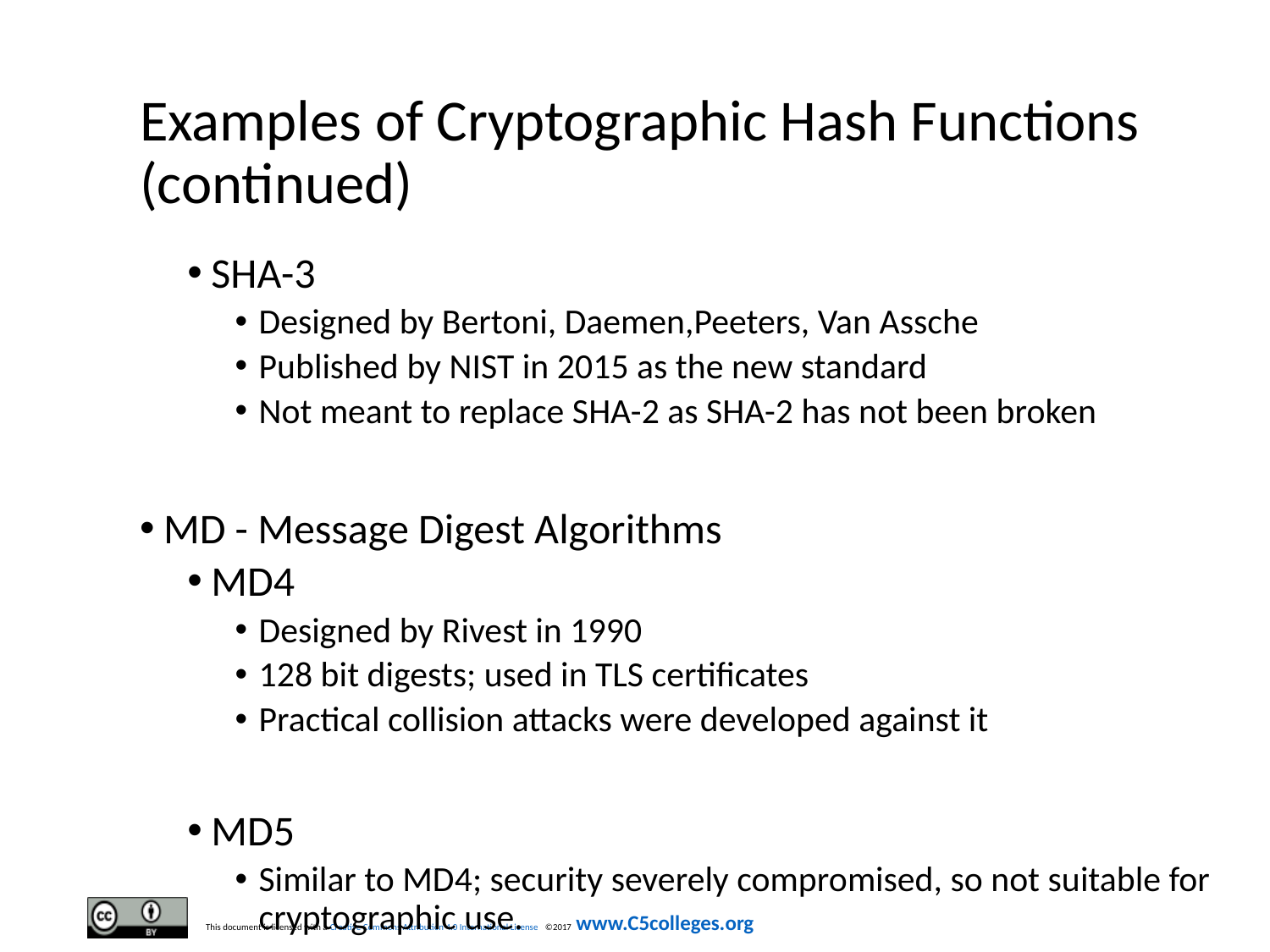

# Examples of Cryptographic Hash Functions (continued)
SHA-3
Designed by Bertoni, Daemen,Peeters, Van Assche
Published by NIST in 2015 as the new standard
Not meant to replace SHA-2 as SHA-2 has not been broken

MD - Message Digest Algorithms
MD4
Designed by Rivest in 1990
128 bit digests; used in TLS certificates
Practical collision attacks were developed against it

MD5
Similar to MD4; security severely compromised, so not suitable for cryptographic use.